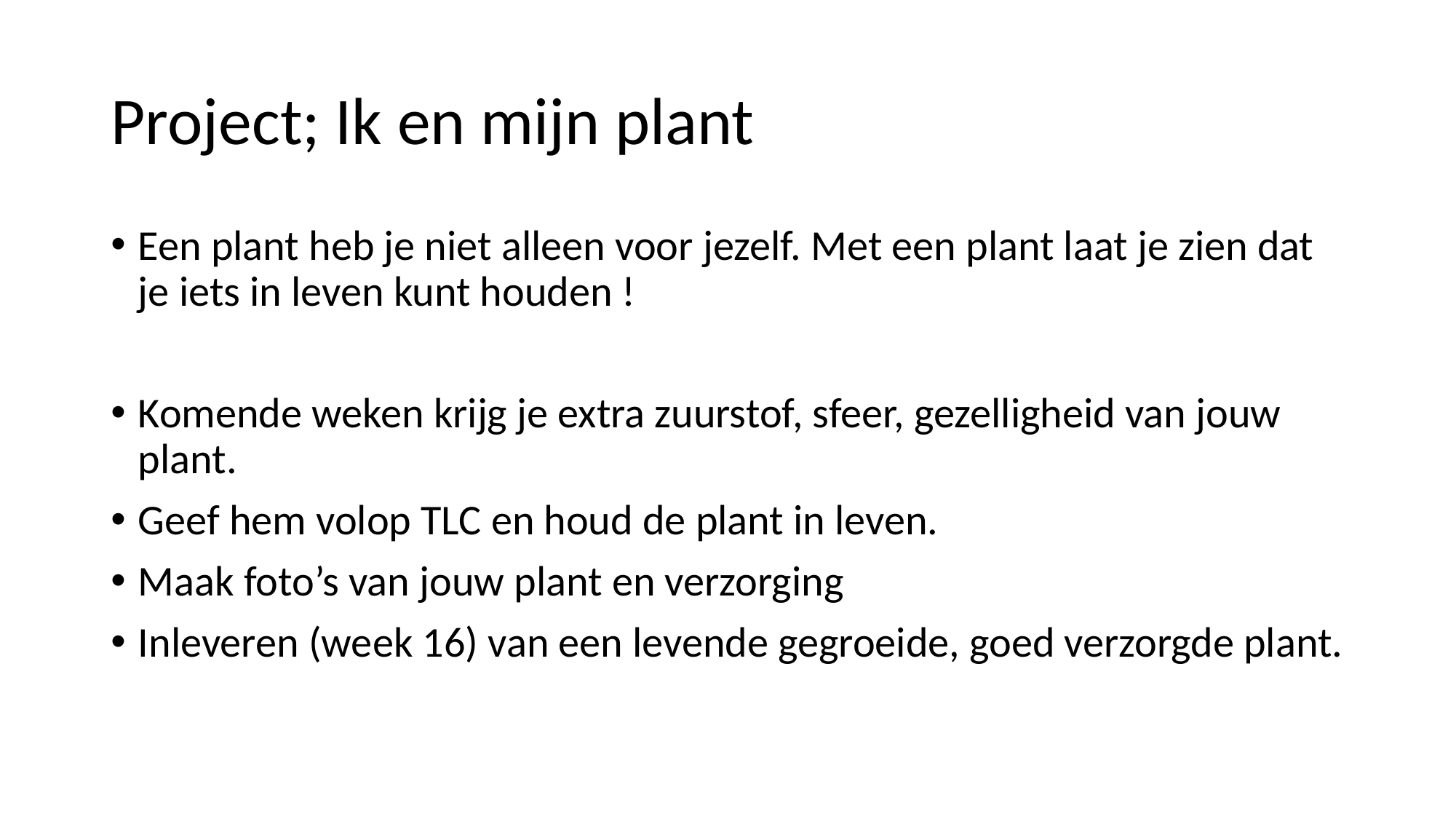

# Project; Ik en mijn plant
Een plant heb je niet alleen voor jezelf. Met een plant laat je zien dat je iets in leven kunt houden !

Komende weken krijg je extra zuurstof, sfeer, gezelligheid van jouw plant.
Geef hem volop TLC en houd de plant in leven.
Maak foto’s van jouw plant en verzorging
Inleveren (week 16) van een levende gegroeide, goed verzorgde plant.